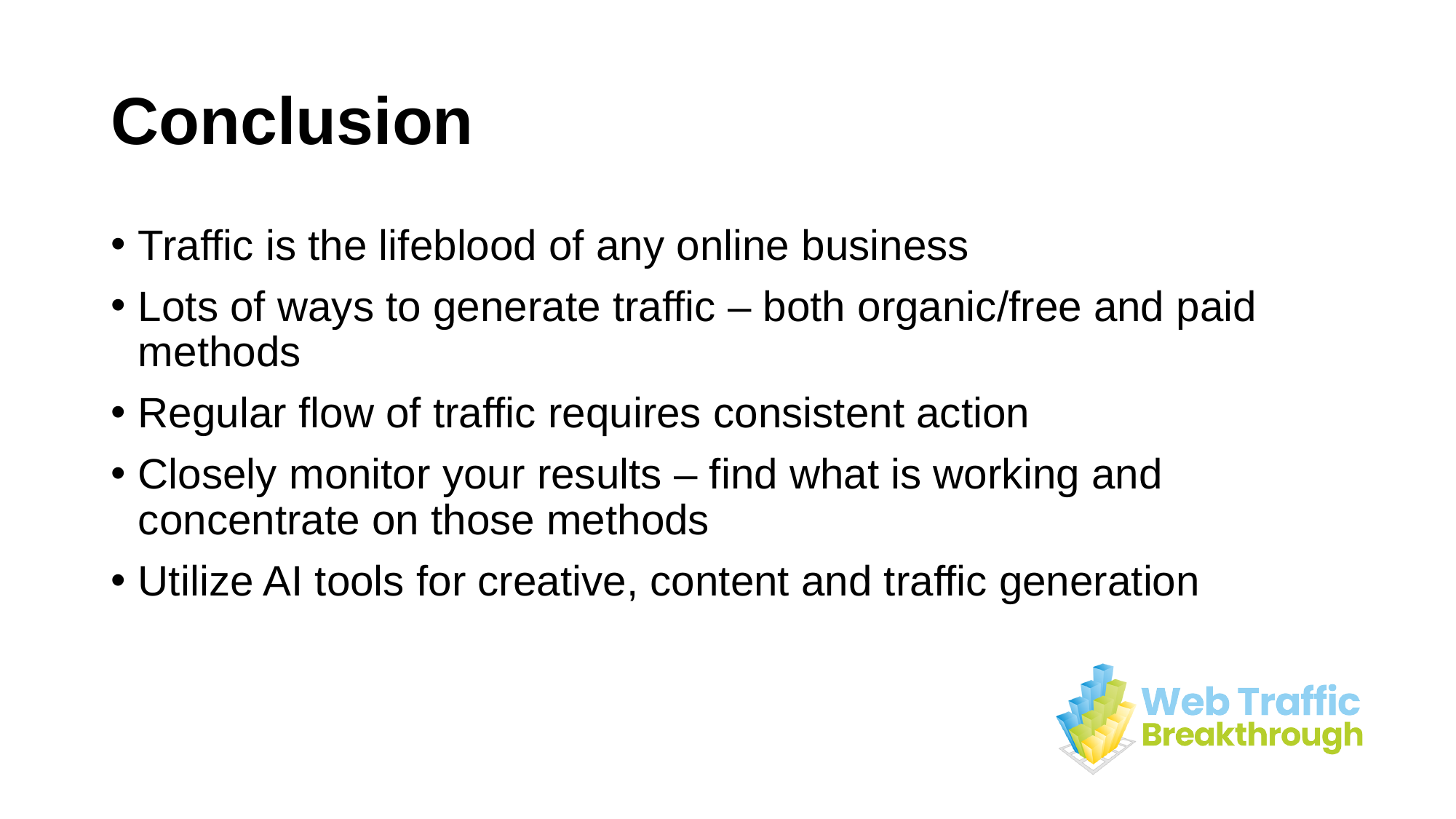

# Conclusion
Traffic is the lifeblood of any online business
Lots of ways to generate traffic – both organic/free and paid methods
Regular flow of traffic requires consistent action
Closely monitor your results – find what is working and concentrate on those methods
Utilize AI tools for creative, content and traffic generation